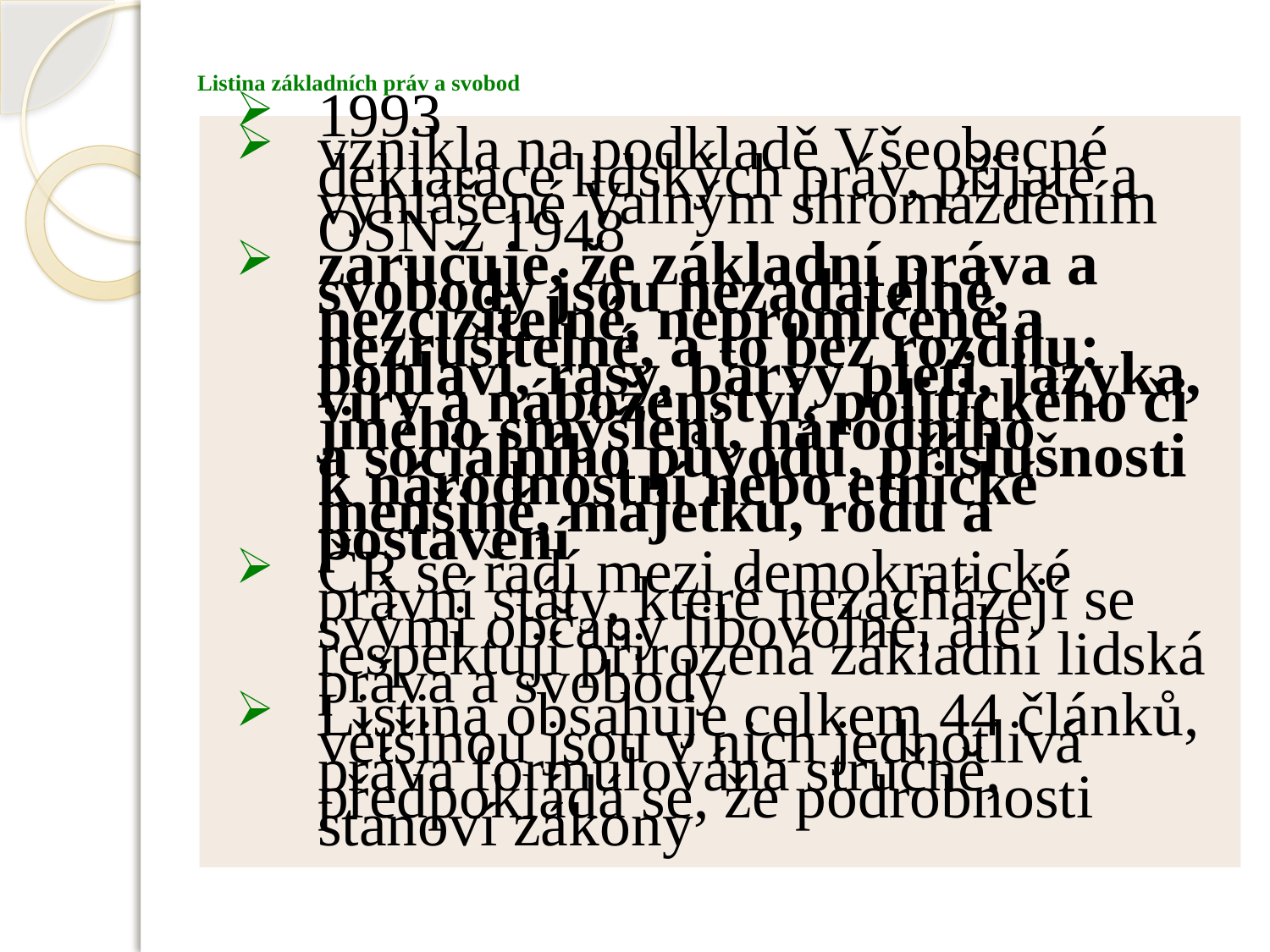

# Listina základních práv a svobod
1993
vznikla na podkladě Všeobecné deklarace lidských práv, přijaté a vyhlášené Valným shromážděním OSN z 1948
zaručuje, že základní práva a svobody jsou nezadatelné, nezcizitelné, nepromlčené a nezrušitelné, a to bez rozdílu: pohlaví, rasy, barvy pleti, jazyka, víry a náboženství, politického či jiného smýšlení, národního
a sociálního původu, příslušnosti k národnostní nebo etnické menšině, majetku, rodu a postavení
ČR se řadí mezi demokratické právní státy, které nezacházejí se svými občany libovolně, ale respektují přirozená základní lidská práva a svobody
Listina obsahuje celkem 44 článků, většinou jsou v nich jednotlivá práva formulována stručně, předpokládá se, že podrobnosti stanoví zákony